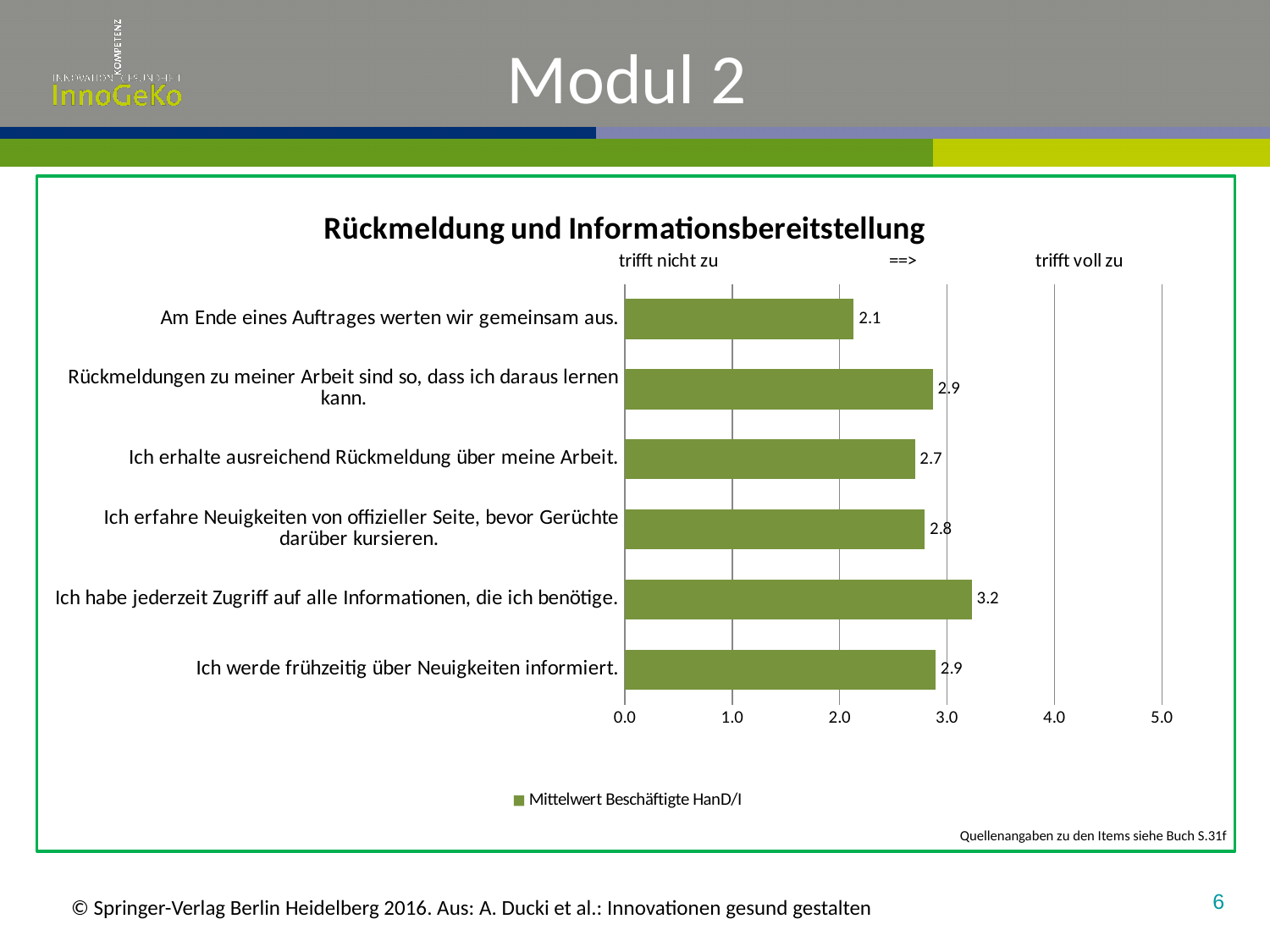

# Modul 2

### Chart: Rückmeldung und Informationsbereitstellung

| Category | Mittelwert Beschäftigte HanD/I |
|---|---|
| Ich werde frühzeitig über Neuigkeiten informiert. | 2.893238434163701 |
| Ich habe jederzeit Zugriff auf alle Informationen, die ich benötige. | 3.2296819787985864 |
| Ich erfahre Neuigkeiten von offizieller Seite, bevor Gerüchte darüber kursieren.  | 2.7928571428571427 |
| Ich erhalte ausreichend Rückmeldung über meine Arbeit. | 2.701067615658363 |
| Rückmeldungen zu meiner Arbeit sind so, dass ich daraus lernen kann. | 2.868327402135231 |
| Am Ende eines Auftrages werten wir gemeinsam aus. | 2.132616487455197 |
Quellenangaben zu den Items siehe Buch S.31f
6